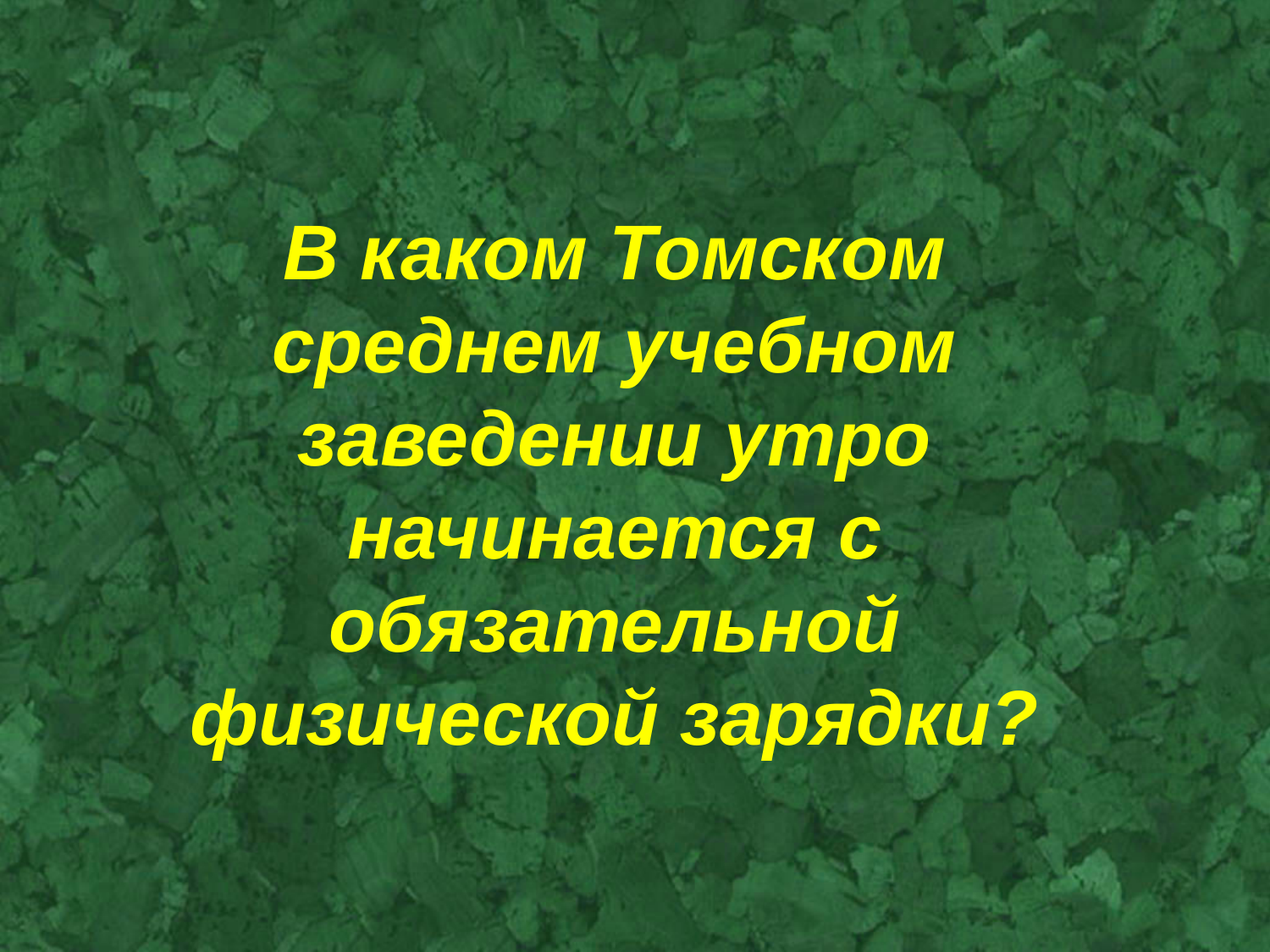

В каком Томском среднем учебном заведении утро начинается с обязательной физической зарядки?